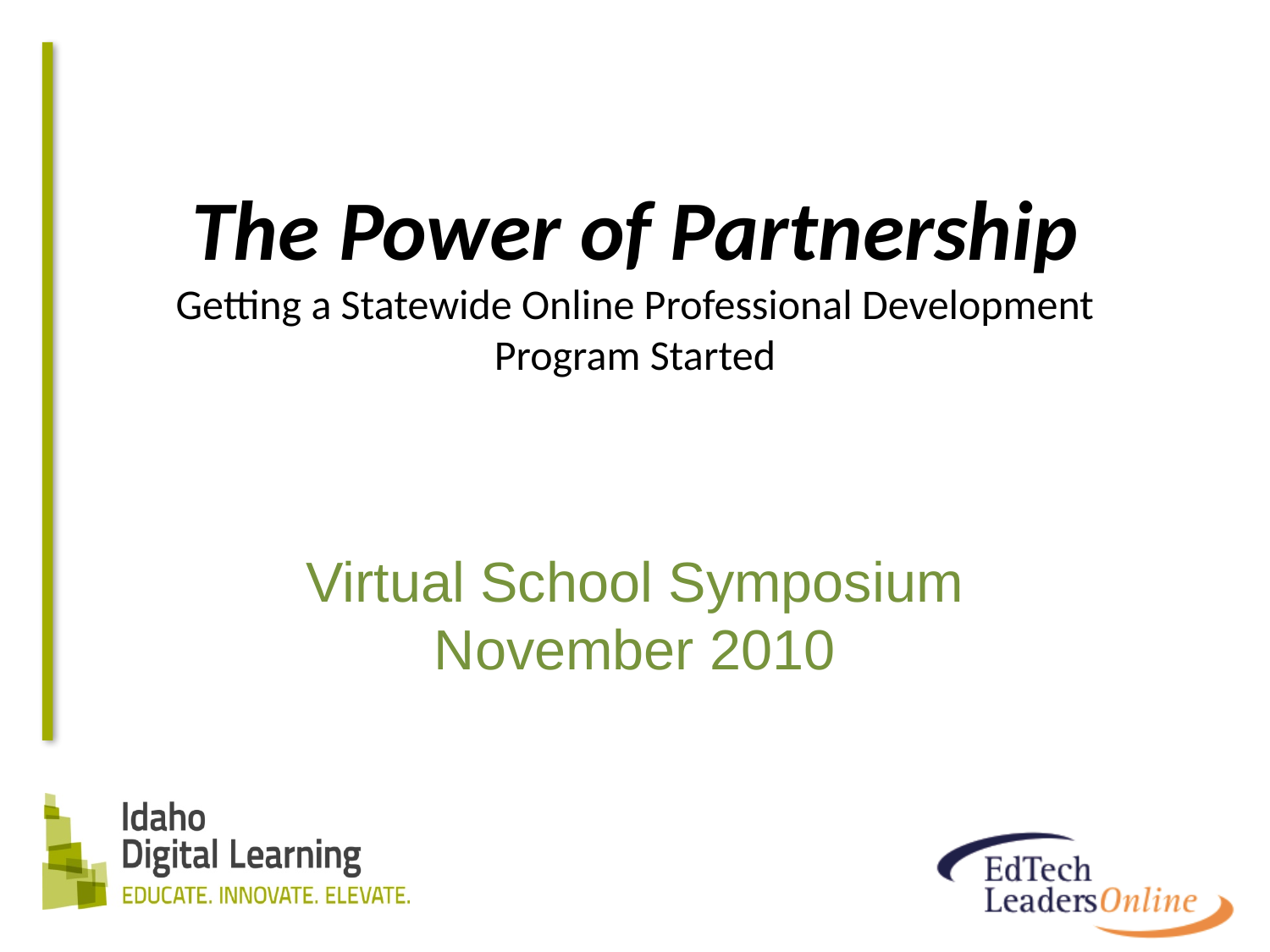

# The Power of Partnership Getting a Statewide Online Professional Development Program Started
Virtual School Symposium
November 2010